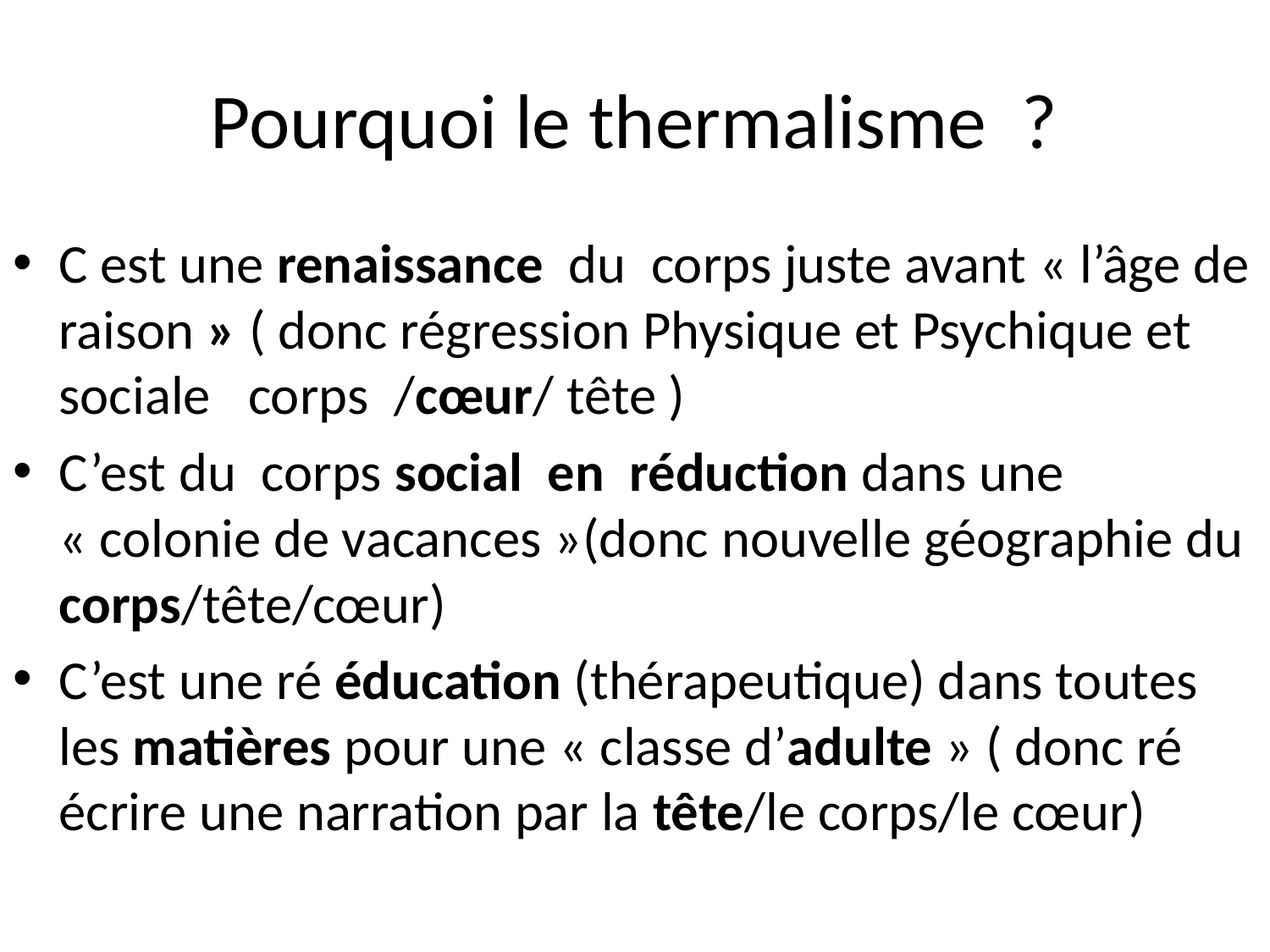

# Pourquoi le thermalisme  ?
C est une renaissance  du  corps juste avant « l’âge de raison » ( donc régression Physique et Psychique et sociale   corps  /cœur/ tête )
C’est du  corps social  en  réduction dans une « colonie de vacances »(donc nouvelle géographie du corps/tête/cœur)
C’est une ré éducation (thérapeutique) dans toutes les matières pour une « classe d’adulte » ( donc ré écrire une narration par la tête/le corps/le cœur)